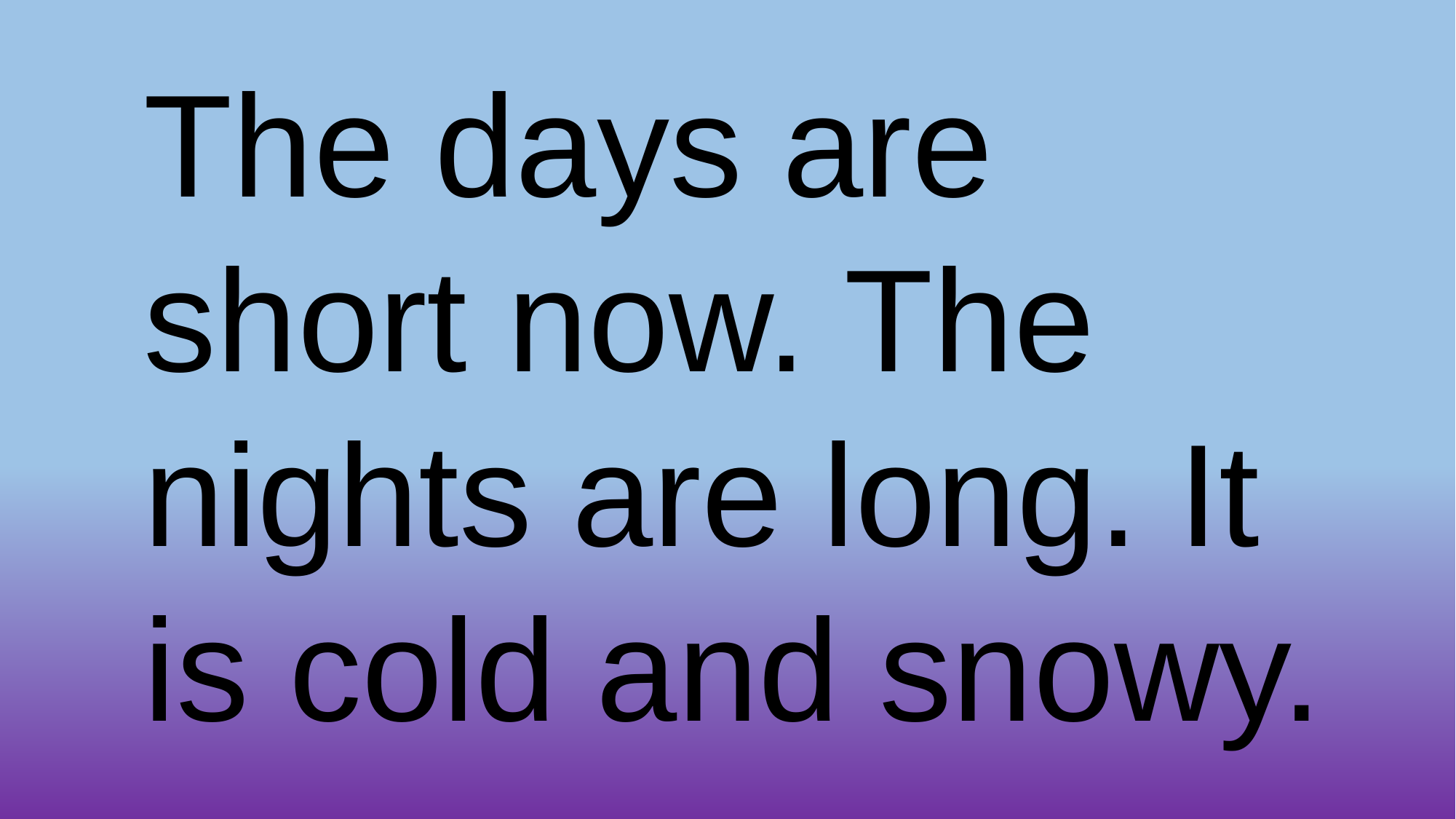

The days are short now. The nights are long. It is cold and snowy.